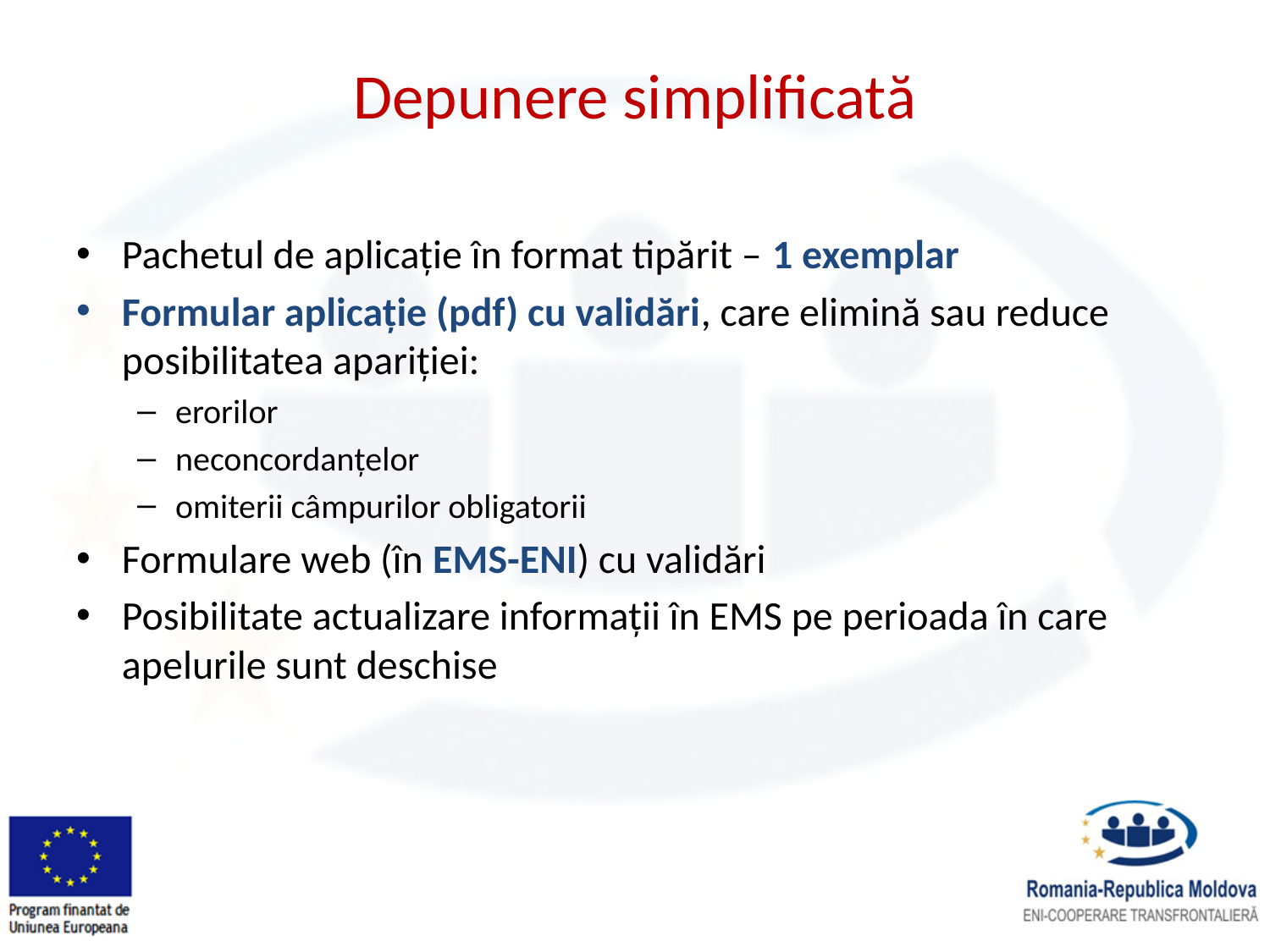

# Depunere simplificată
Pachetul de aplicație în format tipărit – 1 exemplar
Formular aplicație (pdf) cu validări, care elimină sau reduce posibilitatea apariției:
erorilor
neconcordanțelor
omiterii câmpurilor obligatorii
Formulare web (în EMS-ENI) cu validări
Posibilitate actualizare informații în EMS pe perioada în care apelurile sunt deschise